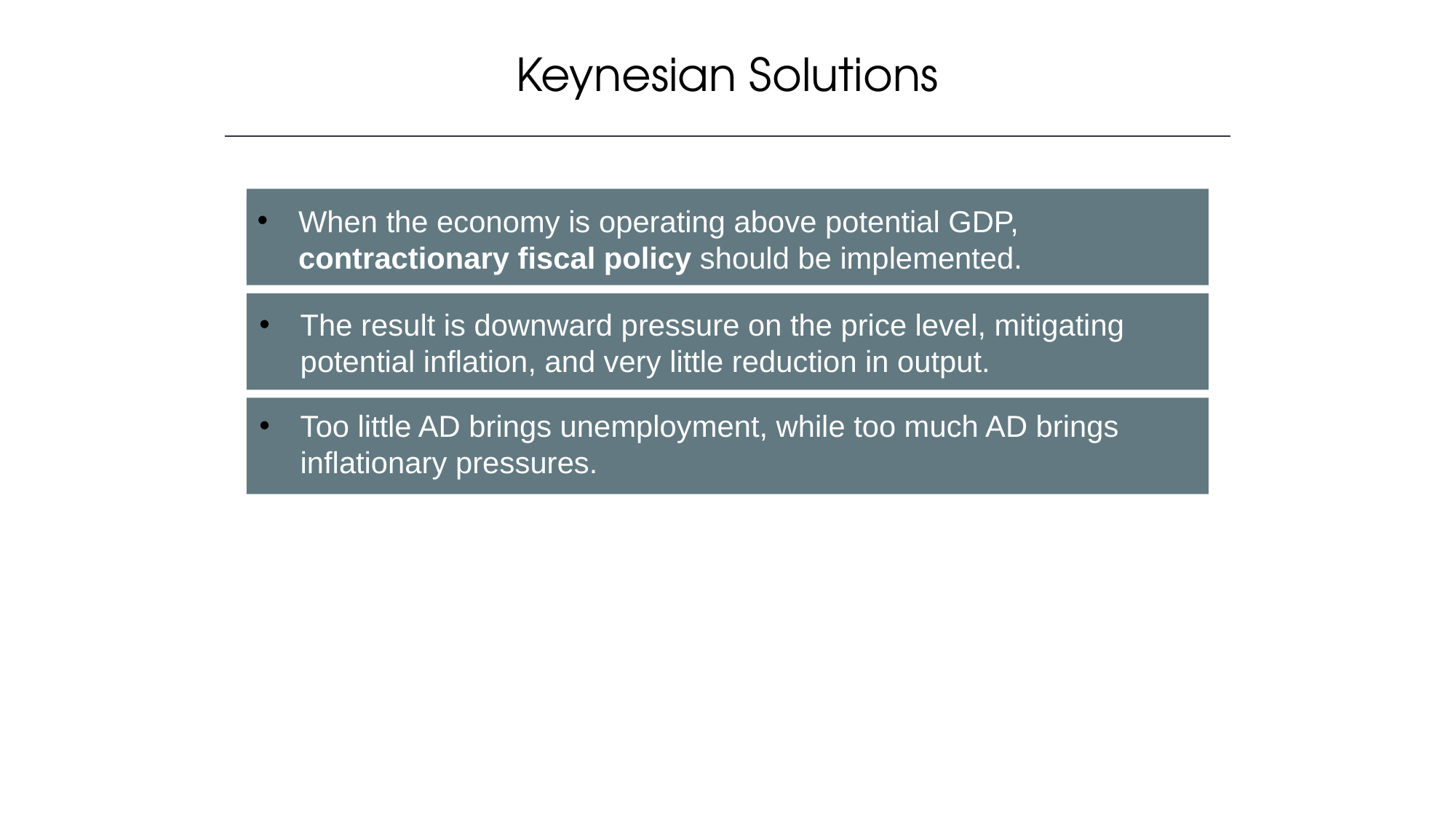

Keynesian Solutions
HAWKES LEARNING

When the economy is operating above potential GDP, contractionary fiscal policy should be implemented.

The result is downward pressure on the price level, mitigating potential inflation, and very little reduction in output.

Too little AD brings unemployment, while too much AD brings inflationary pressures.